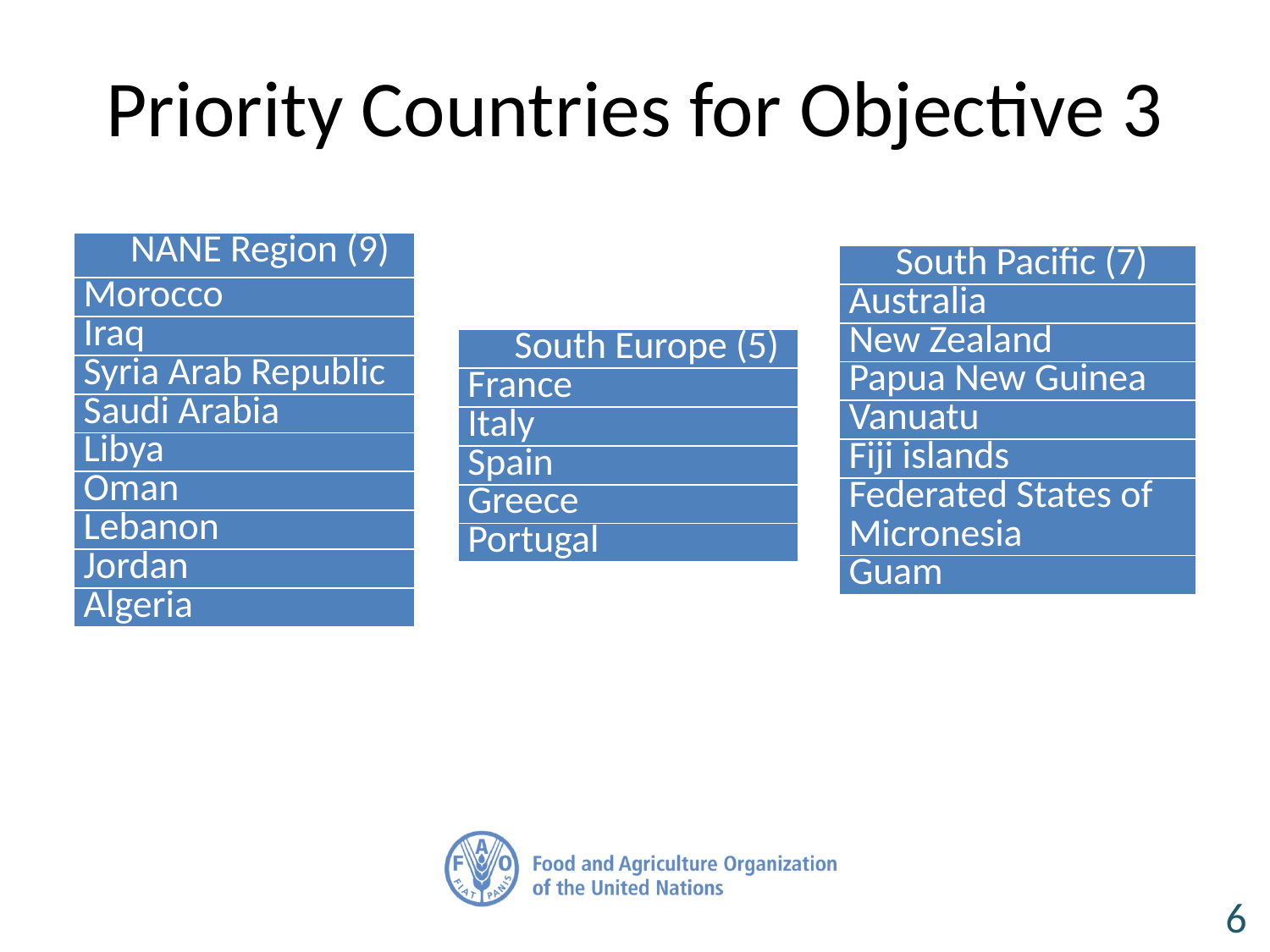

# Priority Countries for Objective 3
| NANE Region (9) |
| --- |
| Morocco |
| Iraq |
| Syria Arab Republic |
| Saudi Arabia |
| Libya |
| Oman |
| Lebanon |
| Jordan |
| Algeria |
| South Pacific (7) |
| --- |
| Australia |
| New Zealand |
| Papua New Guinea |
| Vanuatu |
| Fiji islands |
| Federated States of Micronesia |
| Guam |
| South Europe (5) |
| --- |
| France |
| Italy |
| Spain |
| Greece |
| Portugal |
6